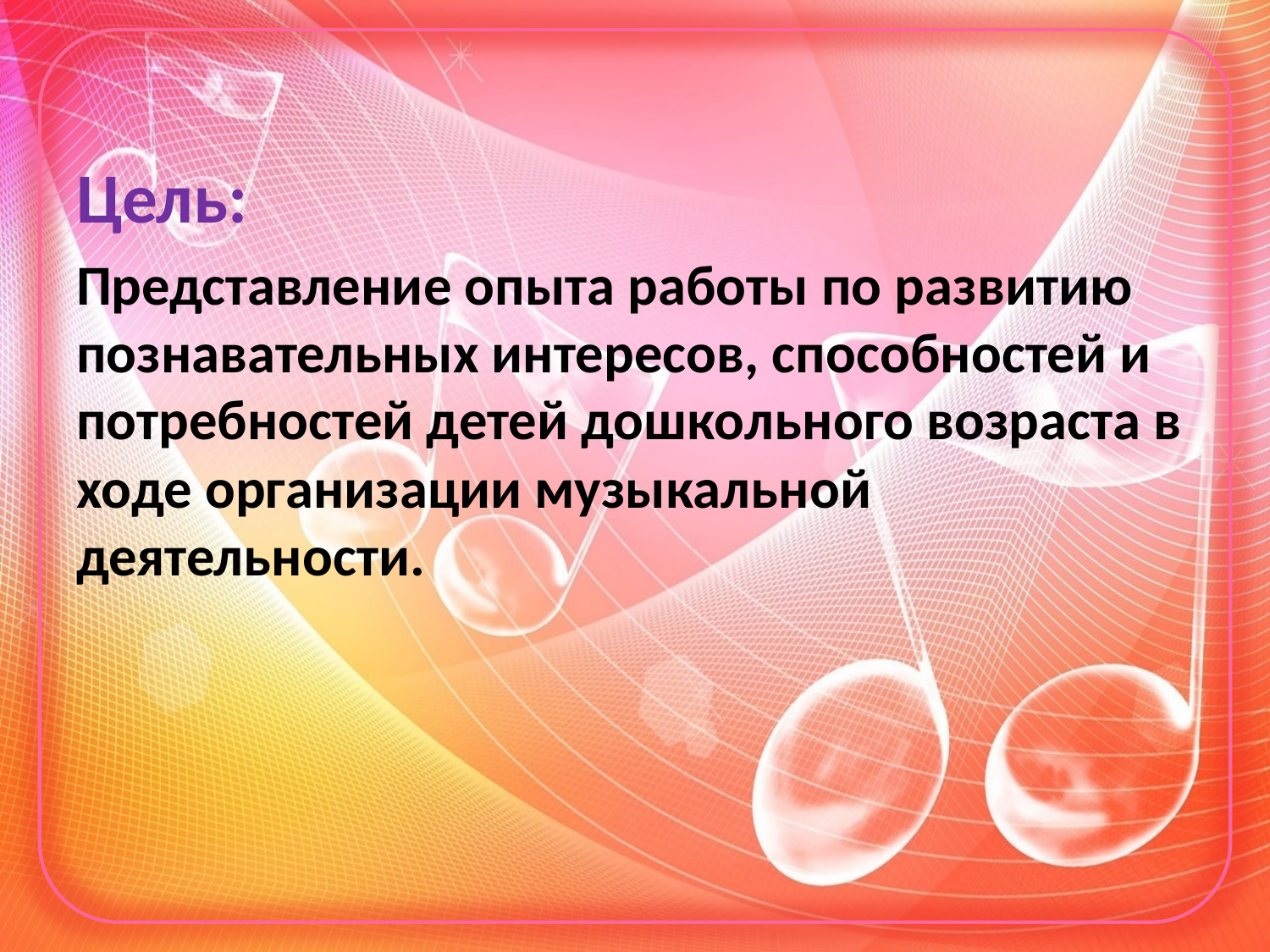

Цель:
Представление опыта работы по развитию познавательных интересов, способностей и потребностей детей дошкольного возраста в ходе организации музыкальной деятельности.